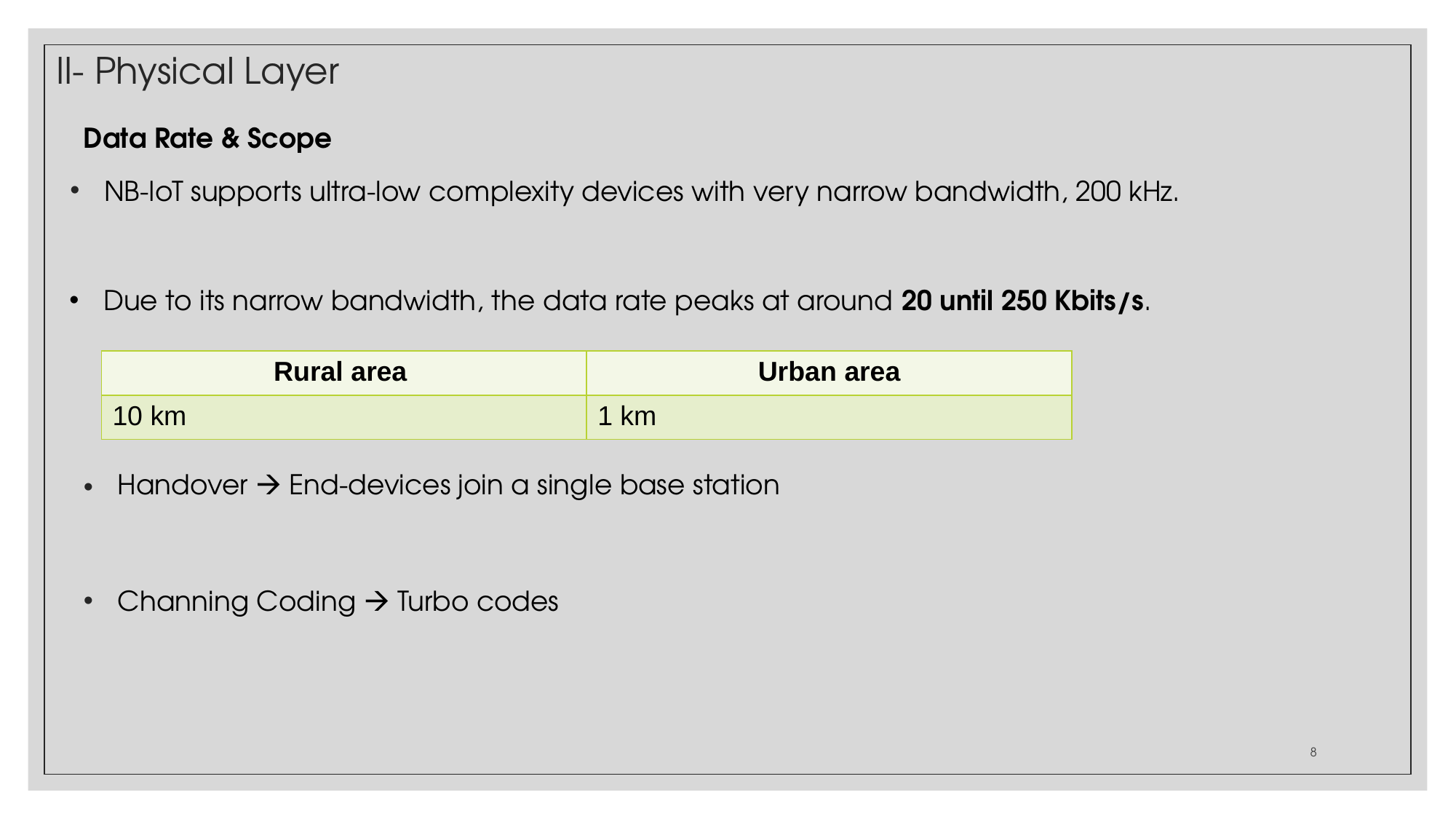

# II- Physical Layer
Data Rate & Scope
NB-IoT supports ultra-low complexity devices with very narrow bandwidth, 200 kHz.
Due to its narrow bandwidth, the data rate peaks at around 20 until 250 Kbits/s.
| Rural area | Urban area |
| --- | --- |
| 10 km | 1 km |
Handover 🡪 End-devices join a single base station
Channing Coding 🡪 Turbo codes
8